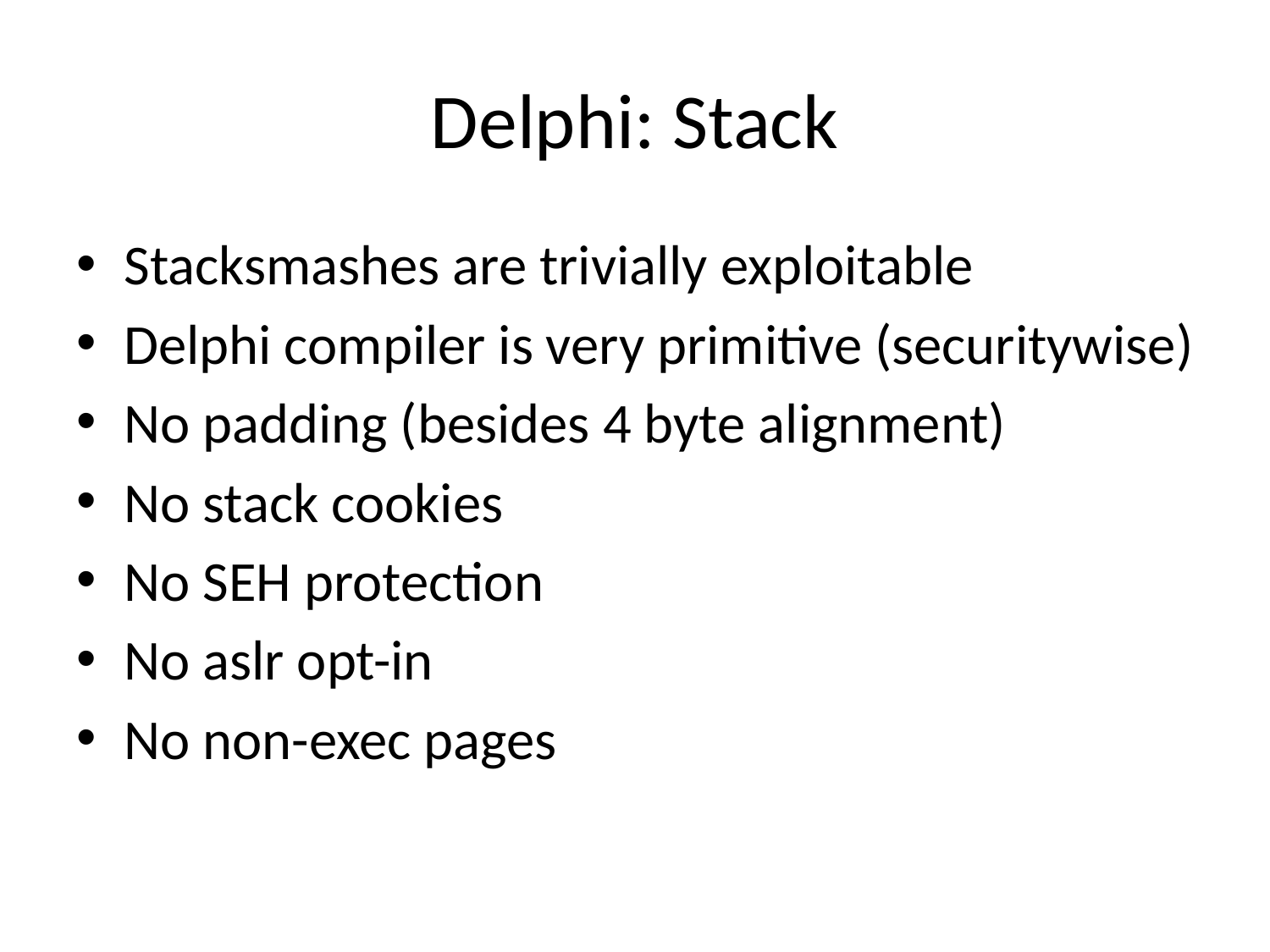

# Delphi: Stack
Stacksmashes are trivially exploitable
Delphi compiler is very primitive (securitywise)
No padding (besides 4 byte alignment)
No stack cookies
No SEH protection
No aslr opt-in
No non-exec pages